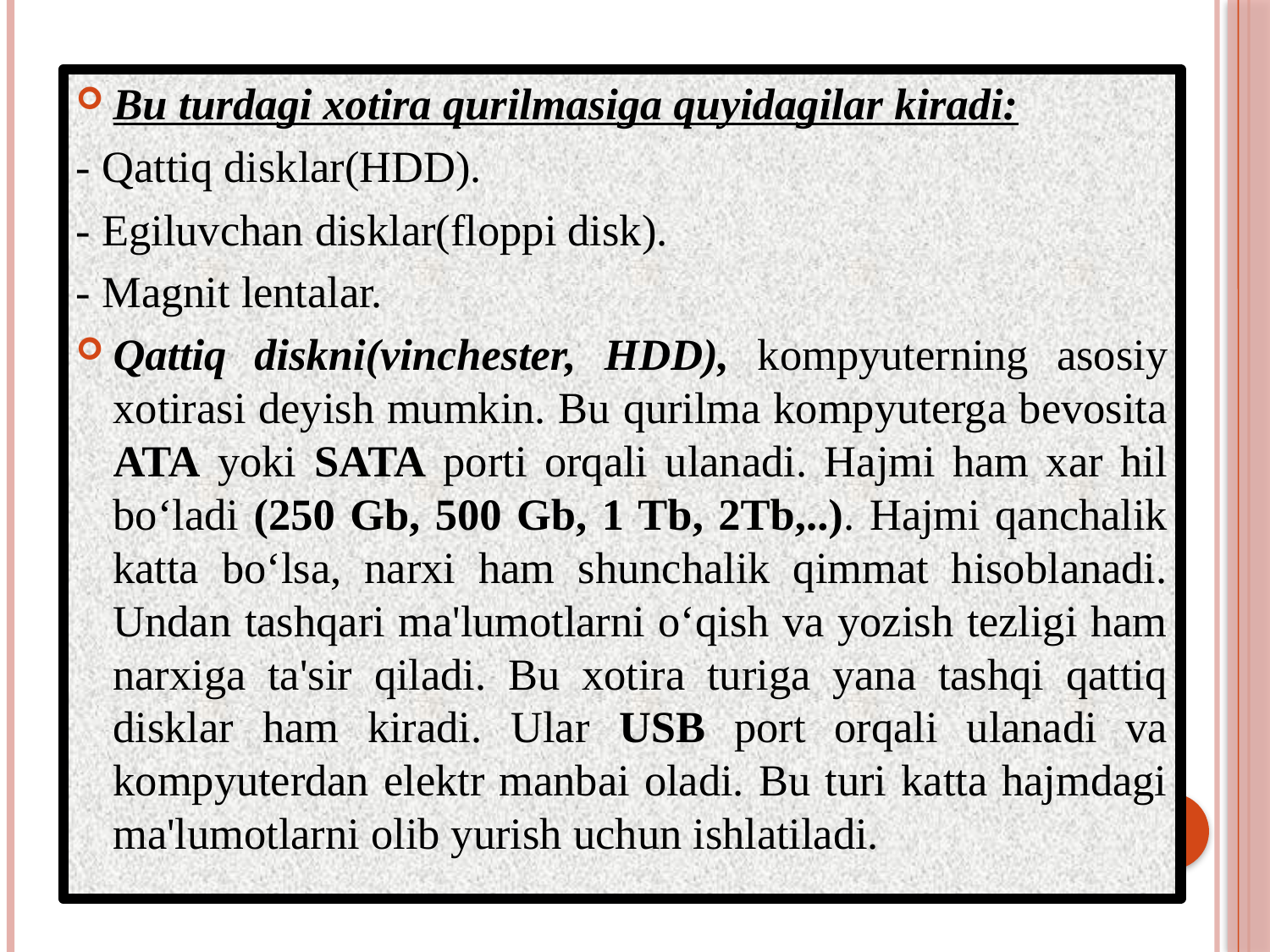

Bu turdagi xotira qurilmasiga quyidagilar kiradi:
- Qattiq disklar(HDD).
- Egiluvchan disklar(floppi disk).
- Magnit lentalar.
Qattiq diskni(vinchester, HDD), kompyuterning asosiy xotirasi deyish mumkin. Bu qurilma kompyuterga bevosita ATA yoki SATA porti orqali ulanadi. Hajmi ham xar hil bo‘ladi (250 Gb, 500 Gb, 1 Tb, 2Tb,..). Hajmi qanchalik katta bo‘lsa, narxi ham shunchalik qimmat hisoblanadi. Undan tashqari ma'lumotlarni o‘qish va yozish tezligi ham narxiga ta'sir qiladi. Bu xotira turiga yana tashqi qattiq disklar ham kiradi. Ular USB port orqali ulanadi va kompyuterdan elektr manbai oladi. Bu turi katta hajmdagi ma'lumotlarni olib yurish uchun ishlatiladi.